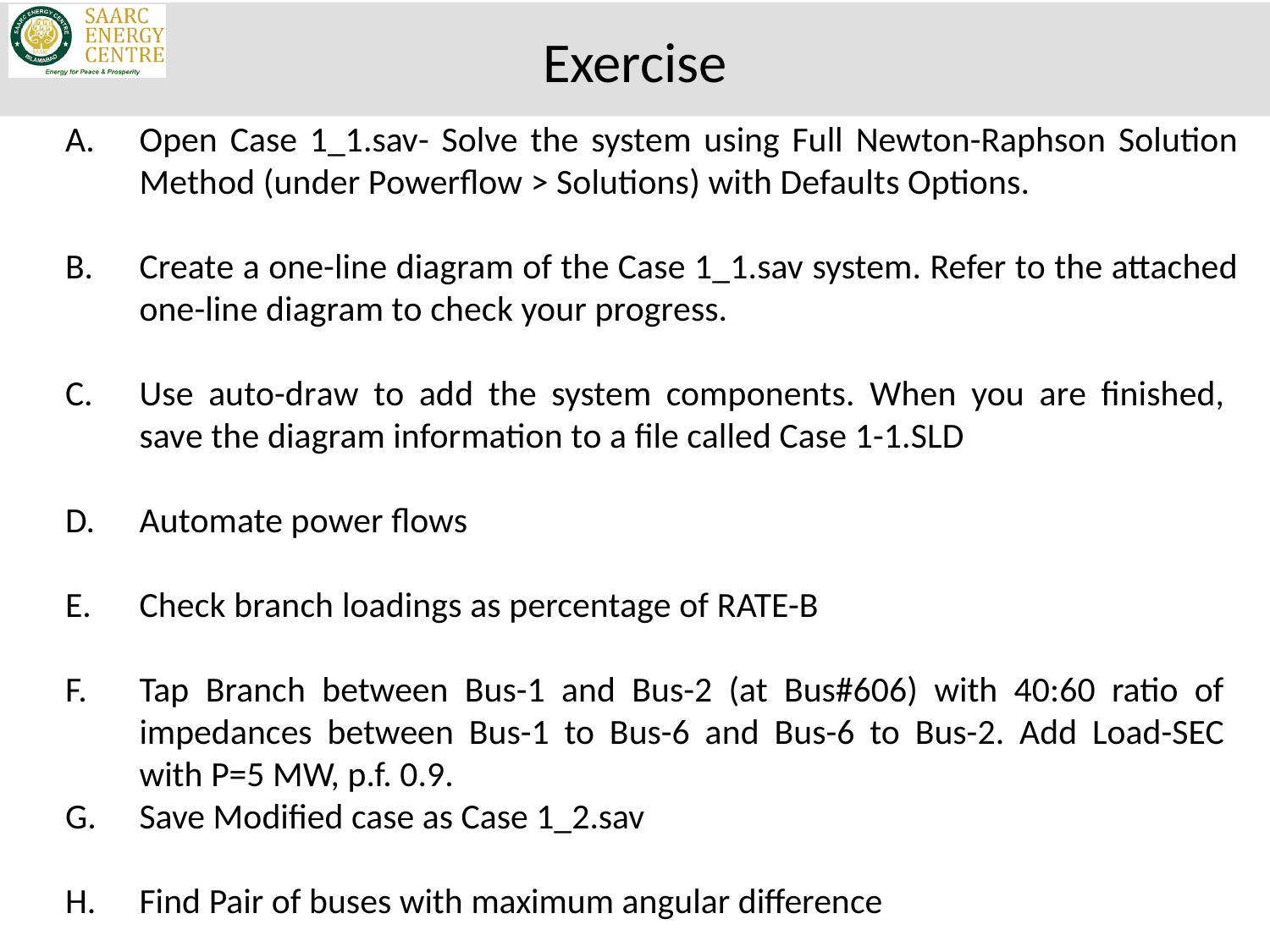

Exercise
Open Case 1_1.sav- Solve the system using Full Newton-Raphson Solution Method (under Powerflow > Solutions) with Defaults Options.

Create a one-line diagram of the Case 1_1.sav system. Refer to the attached one-line diagram to check your progress.

Use auto-draw to add the system components. When you are finished, save the diagram information to a file called Case 1-1.SLD

Automate power flows

Check branch loadings as percentage of RATE-B

Tap Branch between Bus-1 and Bus-2 (at Bus#606) with 40:60 ratio of impedances between Bus-1 to Bus-6 and Bus-6 to Bus-2. Add Load-SEC with P=5 MW, p.f. 0.9.
Save Modified case as Case 1_2.sav

Find Pair of buses with maximum angular difference